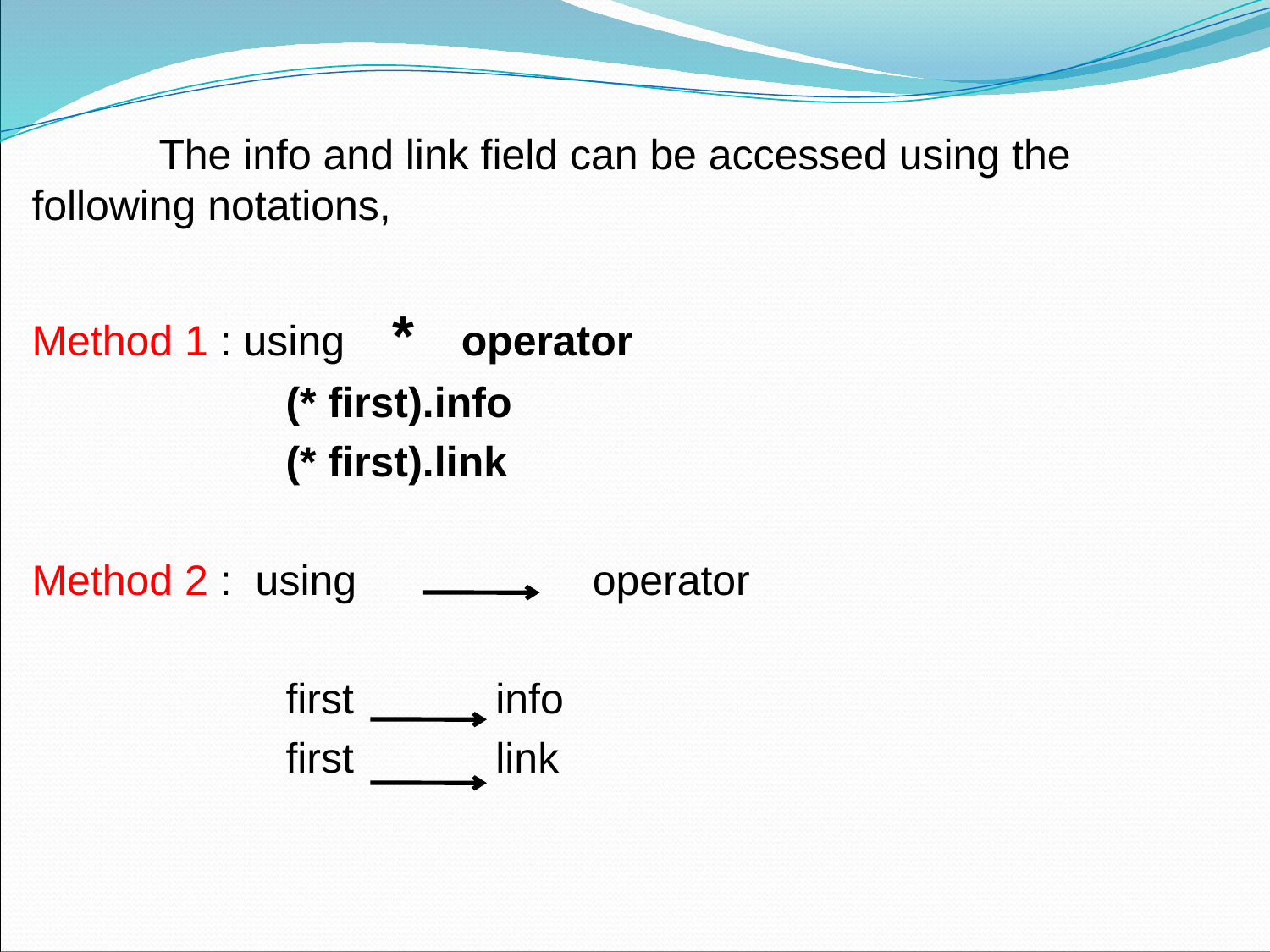

#

	The info and link field can be accessed using the following notations,

Method 1 : using    *   operator
		(* first).info
		(* first).link

Method 2 :  using                    operator

		first            info
		first            link